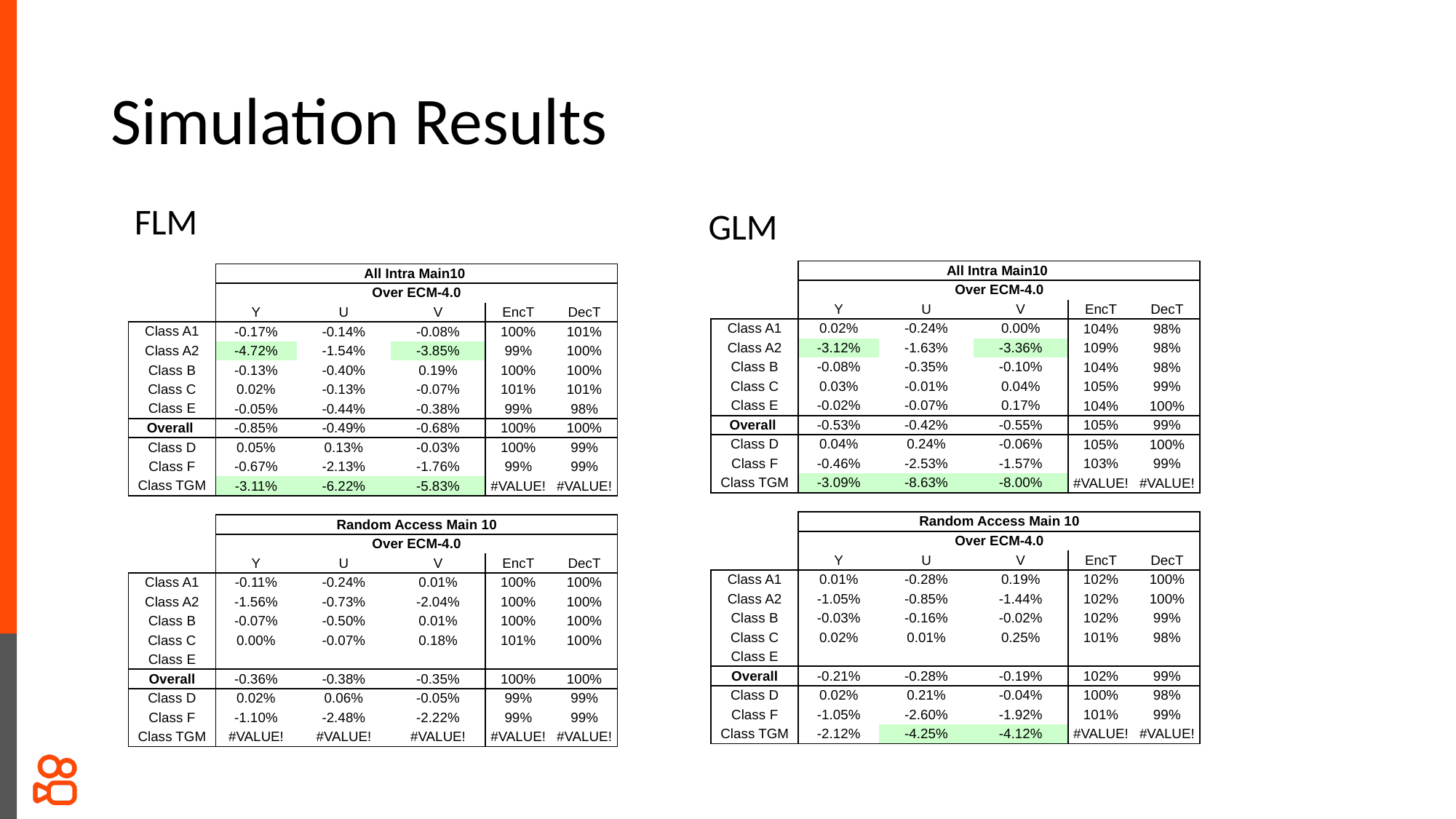

# Simulation Results
FLM
GLM

|  | All Intra Main10 |  |  |  |  |
| --- | --- | --- | --- | --- | --- |
|  | Over ECM-4.0 |  |  |  |  |
|  | Y | U | V | EncT | DecT |
| Class A1 | 0.02% | -0.24% | 0.00% | 104% | 98% |
| Class A2 | -3.12% | -1.63% | -3.36% | 109% | 98% |
| Class B | -0.08% | -0.35% | -0.10% | 104% | 98% |
| Class C | 0.03% | -0.01% | 0.04% | 105% | 99% |
| Class E | -0.02% | -0.07% | 0.17% | 104% | 100% |
| Overall | -0.53% | -0.42% | -0.55% | 105% | 99% |
| Class D | 0.04% | 0.24% | -0.06% | 105% | 100% |
| Class F | -0.46% | -2.53% | -1.57% | 103% | 99% |
| Class TGM | -3.09% | -8.63% | -8.00% | #VALUE! | #VALUE! |
|  |  |  |  |  |  |
|  | Random Access Main 10 |  |  |  |  |
|  | Over ECM-4.0 |  |  |  |  |
|  | Y | U | V | EncT | DecT |
| Class A1 | 0.01% | -0.28% | 0.19% | 102% | 100% |
| Class A2 | -1.05% | -0.85% | -1.44% | 102% | 100% |
| Class B | -0.03% | -0.16% | -0.02% | 102% | 99% |
| Class C | 0.02% | 0.01% | 0.25% | 101% | 98% |
| Class E |  |  |  |  |  |
| Overall | -0.21% | -0.28% | -0.19% | 102% | 99% |
| Class D | 0.02% | 0.21% | -0.04% | 100% | 98% |
| Class F | -1.05% | -2.60% | -1.92% | 101% | 99% |
| Class TGM | -2.12% | -4.25% | -4.12% | #VALUE! | #VALUE! |
|  | All Intra Main10 |  |  |  |  |
| --- | --- | --- | --- | --- | --- |
|  | Over ECM-4.0 |  |  |  |  |
|  | Y | U | V | EncT | DecT |
| Class A1 | -0.17% | -0.14% | -0.08% | 100% | 101% |
| Class A2 | -4.72% | -1.54% | -3.85% | 99% | 100% |
| Class B | -0.13% | -0.40% | 0.19% | 100% | 100% |
| Class C | 0.02% | -0.13% | -0.07% | 101% | 101% |
| Class E | -0.05% | -0.44% | -0.38% | 99% | 98% |
| Overall | -0.85% | -0.49% | -0.68% | 100% | 100% |
| Class D | 0.05% | 0.13% | -0.03% | 100% | 99% |
| Class F | -0.67% | -2.13% | -1.76% | 99% | 99% |
| Class TGM | -3.11% | -6.22% | -5.83% | #VALUE! | #VALUE! |
|  |  |  |  |  |  |
|  | Random Access Main 10 |  |  |  |  |
|  | Over ECM-4.0 |  |  |  |  |
|  | Y | U | V | EncT | DecT |
| Class A1 | -0.11% | -0.24% | 0.01% | 100% | 100% |
| Class A2 | -1.56% | -0.73% | -2.04% | 100% | 100% |
| Class B | -0.07% | -0.50% | 0.01% | 100% | 100% |
| Class C | 0.00% | -0.07% | 0.18% | 101% | 100% |
| Class E |  |  |  |  |  |
| Overall | -0.36% | -0.38% | -0.35% | 100% | 100% |
| Class D | 0.02% | 0.06% | -0.05% | 99% | 99% |
| Class F | -1.10% | -2.48% | -2.22% | 99% | 99% |
| Class TGM | #VALUE! | #VALUE! | #VALUE! | #VALUE! | #VALUE! |